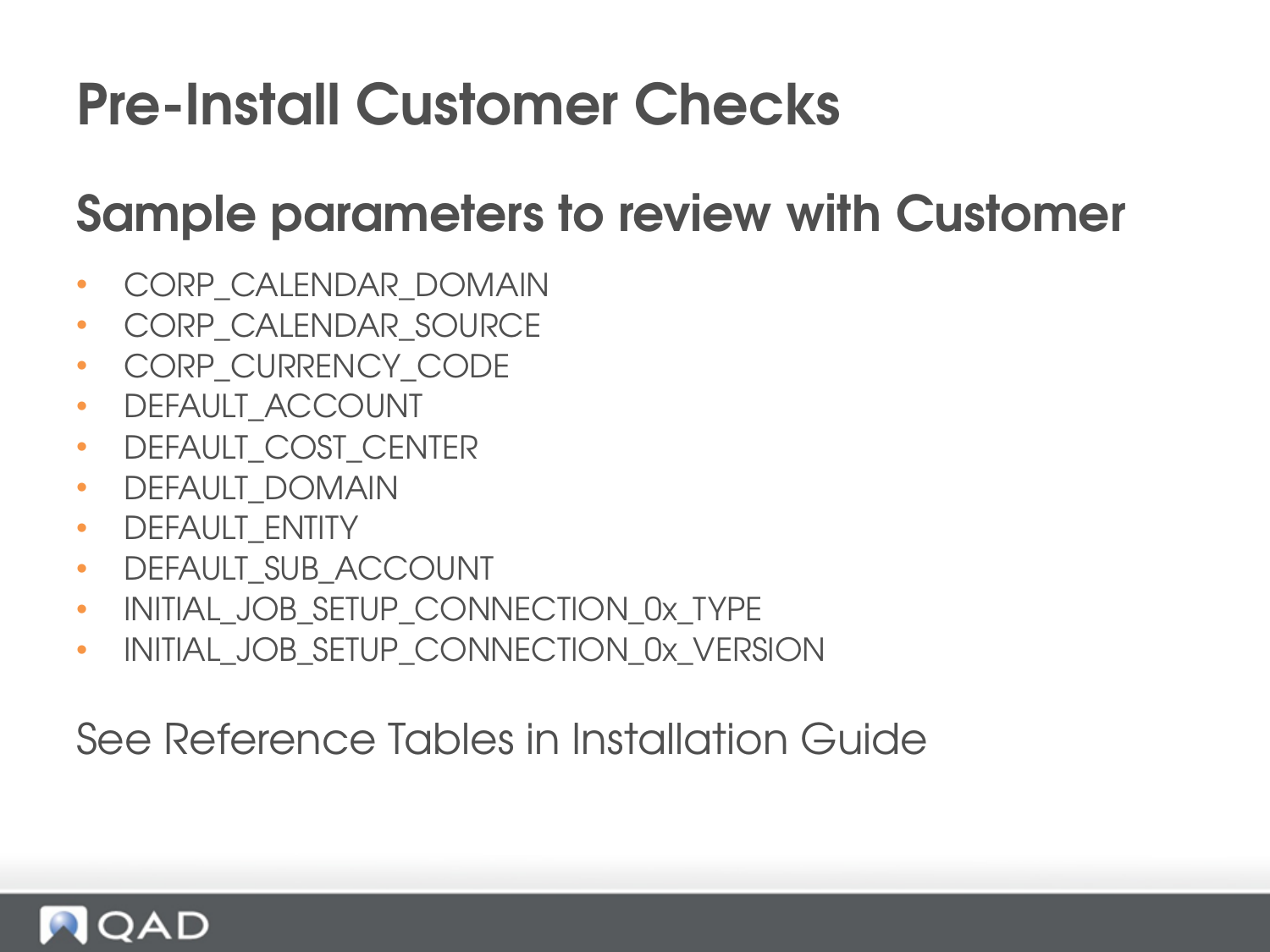

# Pre-Install Customer Checks
Sample parameters to review with Customer

CORP_CALENDAR_DOMAIN
CORP_CALENDAR_SOURCE
CORP_CURRENCY_CODE
DEFAULT_ACCOUNT
DEFAULT_COST_CENTER
DEFAULT_DOMAIN
DEFAULT_ENTITY
DEFAULT_SUB_ACCOUNT
INITIAL_JOB_SETUP_CONNECTION_0x_TYPE
INITIAL_JOB_SETUP_CONNECTION_0x_VERSION

See Reference Tables in Installation Guide